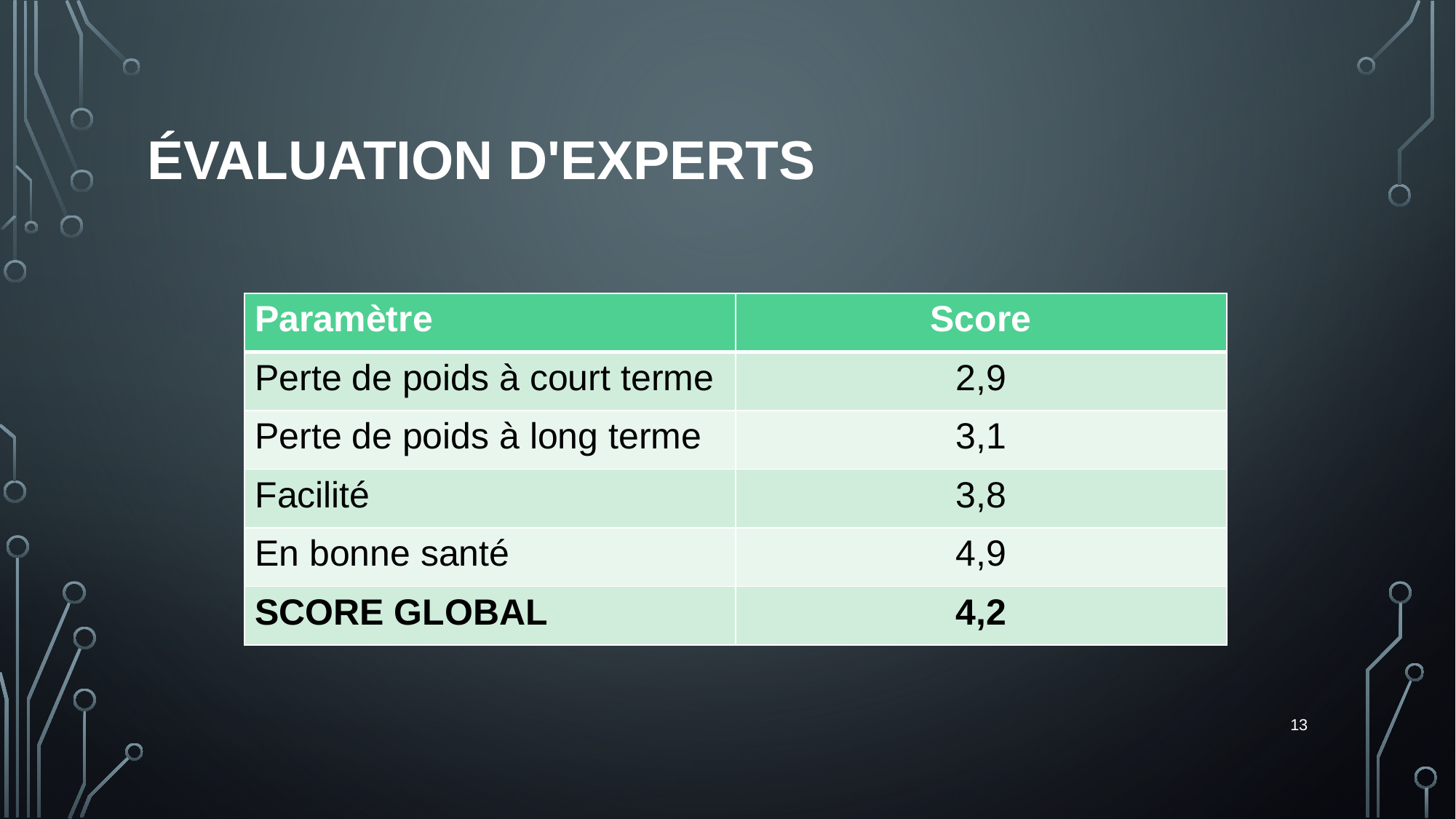

# Évaluation d'experts
| Paramètre | Score |
| --- | --- |
| Perte de poids à court terme | 2,9 |
| Perte de poids à long terme | 3,1 |
| Facilité | 3,8 |
| En bonne santé | 4,9 |
| SCORE GLOBAL | 4,2 |
13